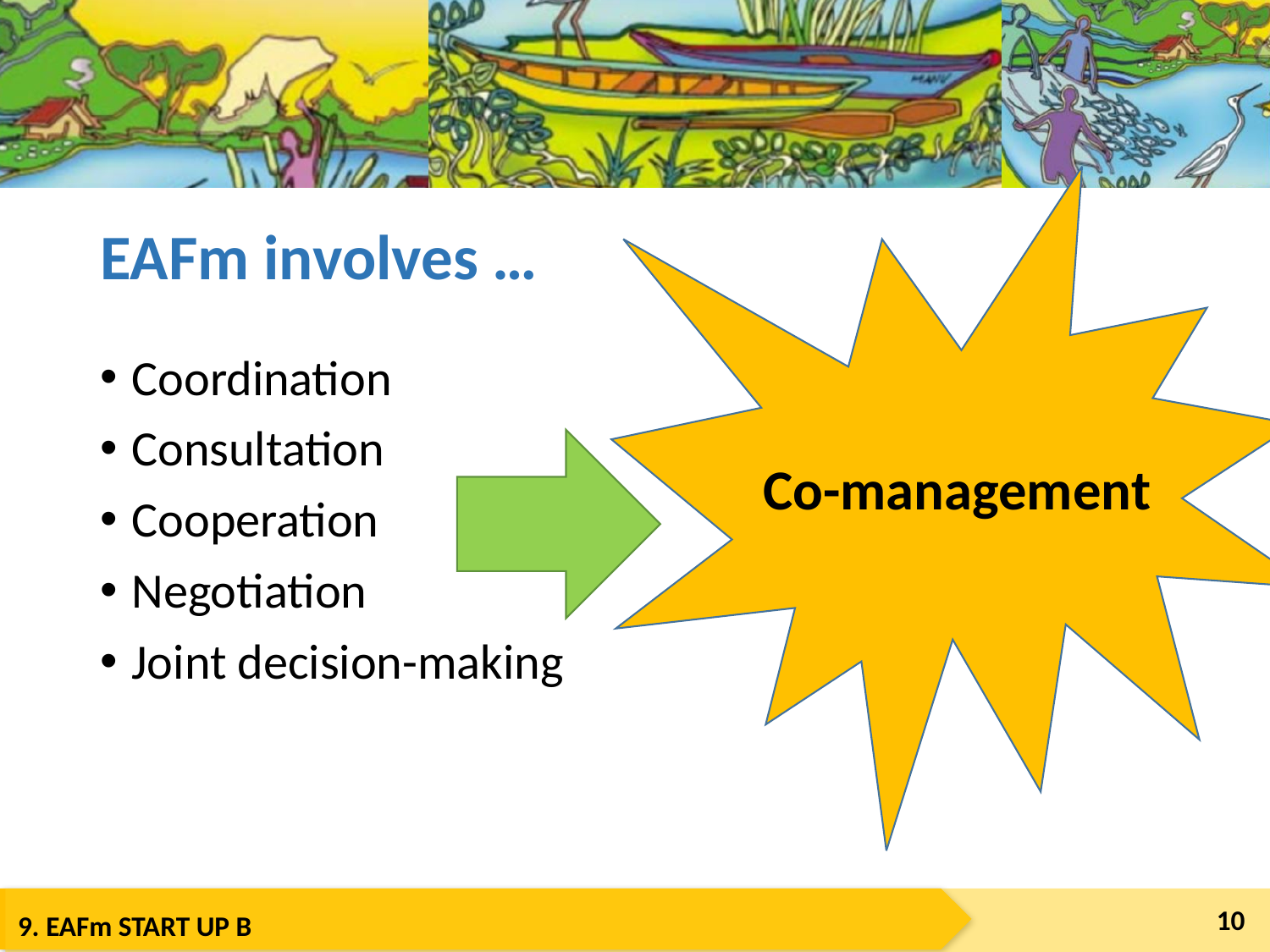

Co-management
# EAFm involves …
Coordination
Consultation
Cooperation
Negotiation
Joint decision-making

10